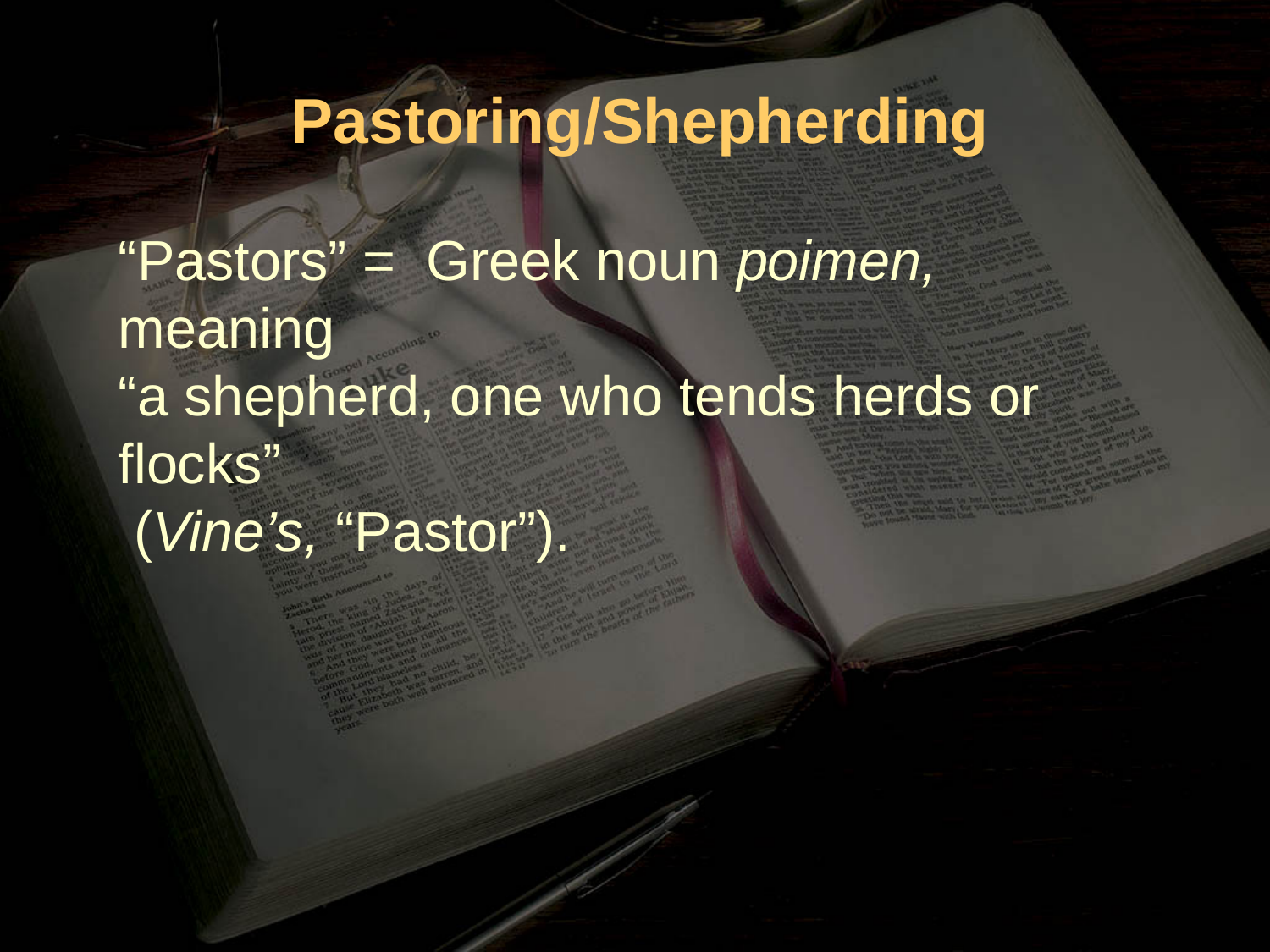

Pastoring/Shepherding

“Pastors” =  Greek noun poimen, meaning
“a shepherd, one who tends herds or flocks”
 (Vine’s, “Pastor”).